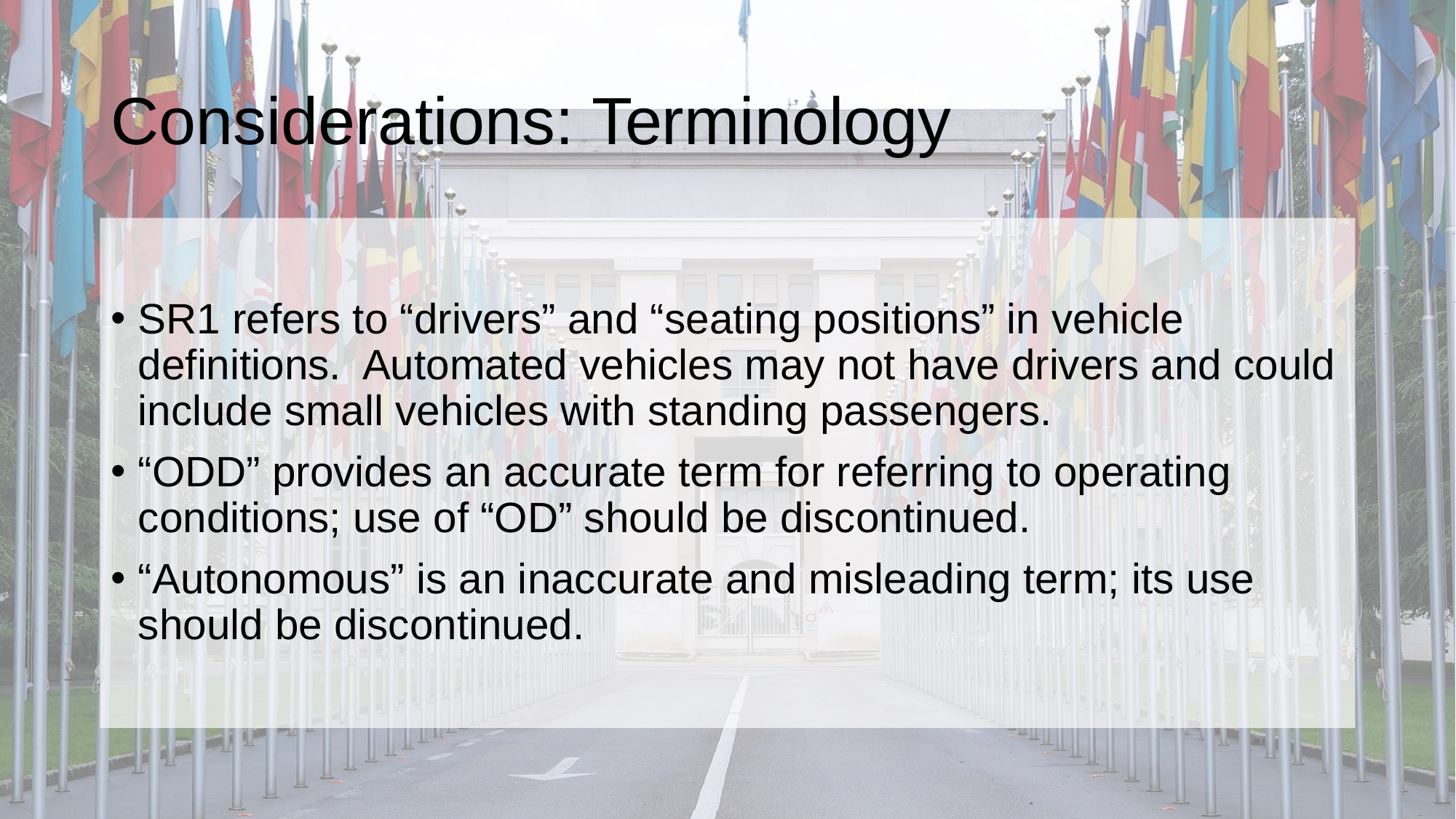

# Considerations: Terminology
SR1 refers to “drivers” and “seating positions” in vehicle definitions.  Automated vehicles may not have drivers and could include small vehicles with standing passengers.
“ODD” provides an accurate term for referring to operating conditions; use of “OD” should be discontinued.
“Autonomous” is an inaccurate and misleading term; its use should be discontinued.